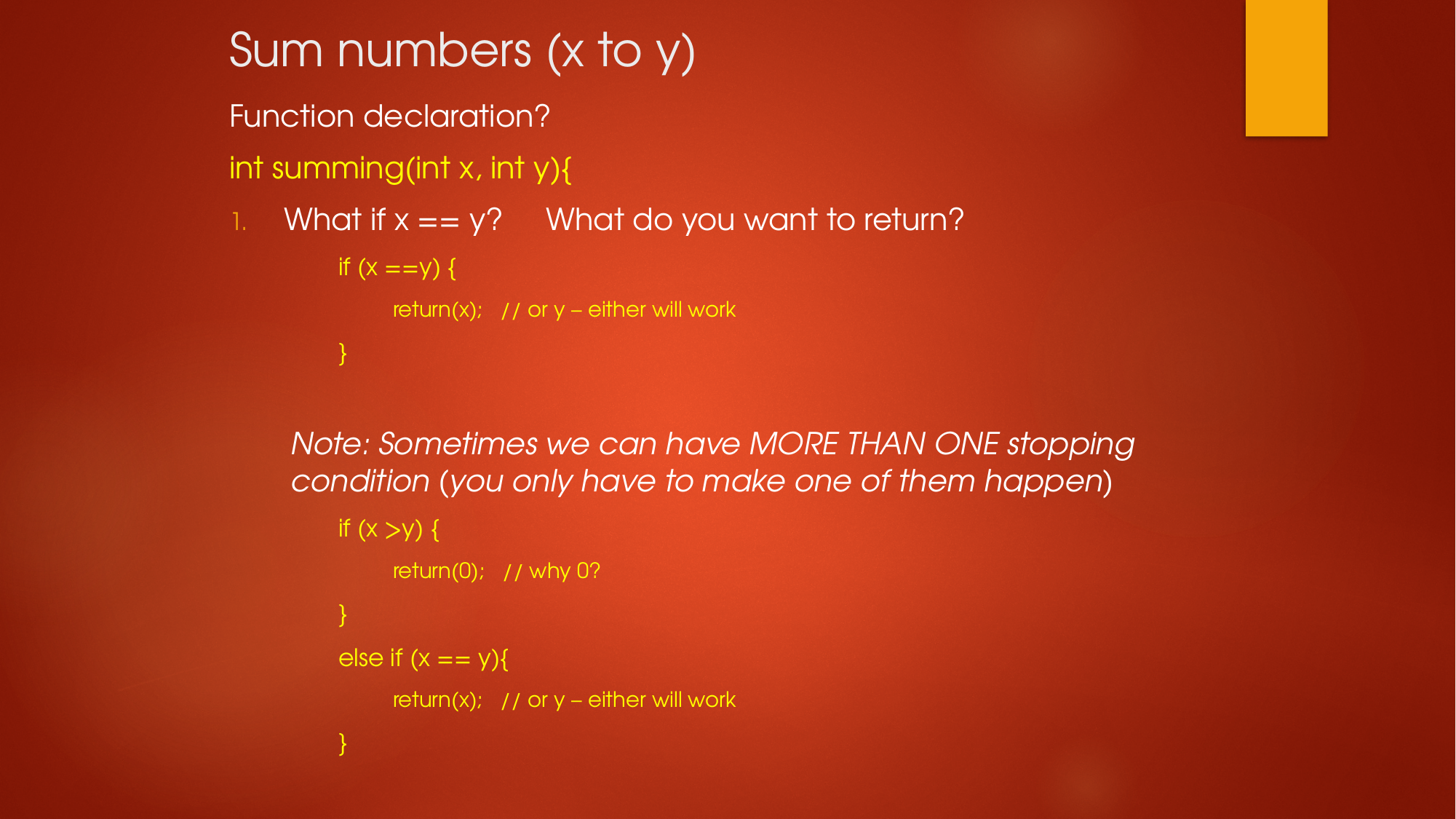

# Sum numbers (x to y)
Function declaration?
int summing(int x, int y){
What if x == y?     What do you want to return?
if (x ==y) {
return(x);   // or y – either will work
}

Note: Sometimes we can have MORE THAN ONE stopping condition (you only have to make one of them happen)
if (x >y) {
return(0);   // why 0?
}
else if (x == y){
return(x);   // or y – either will work
}